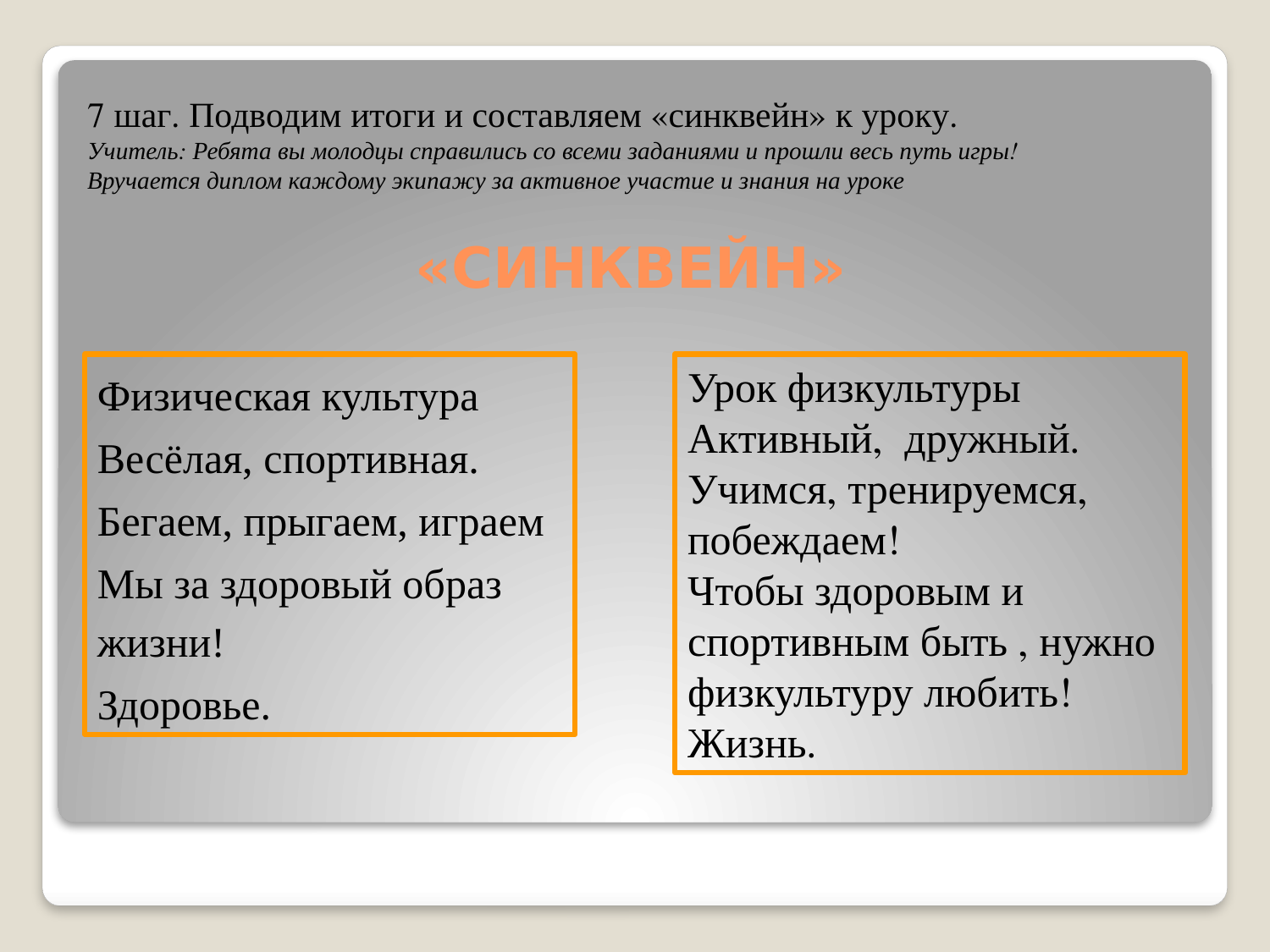

7 шаг. Подводим итоги и составляем «синквейн» к уроку.
Учитель: Ребята вы молодцы справились со всеми заданиями и прошли весь путь игры!
Вручается диплом каждому экипажу за активное участие и знания на уроке
# «СИНКВЕЙН»
Физическая культура
Весёлая, спортивная.
Бегаем, прыгаем, играем
Мы за здоровый образ жизни!
Здоровье.
Урок физкультуры
Активный,  дружный.
Учимся, тренируемся, побеждаем!
Чтобы здоровым и спортивным быть , нужно физкультуру любить!
Жизнь.